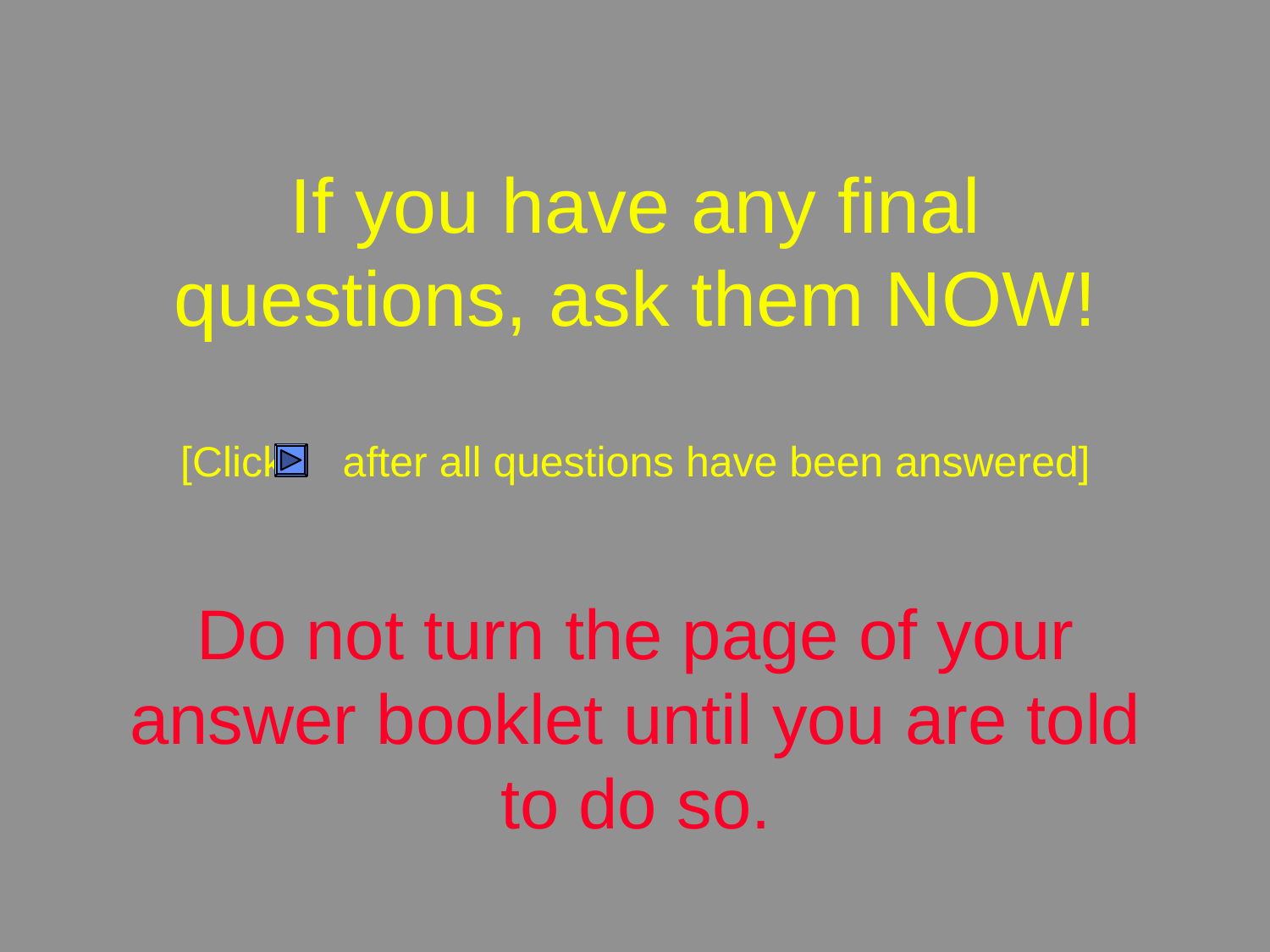

# If you have any final questions, ask them NOW! [Click     after all questions have been answered]

Do not turn the page of your answer booklet until you are told to do so.